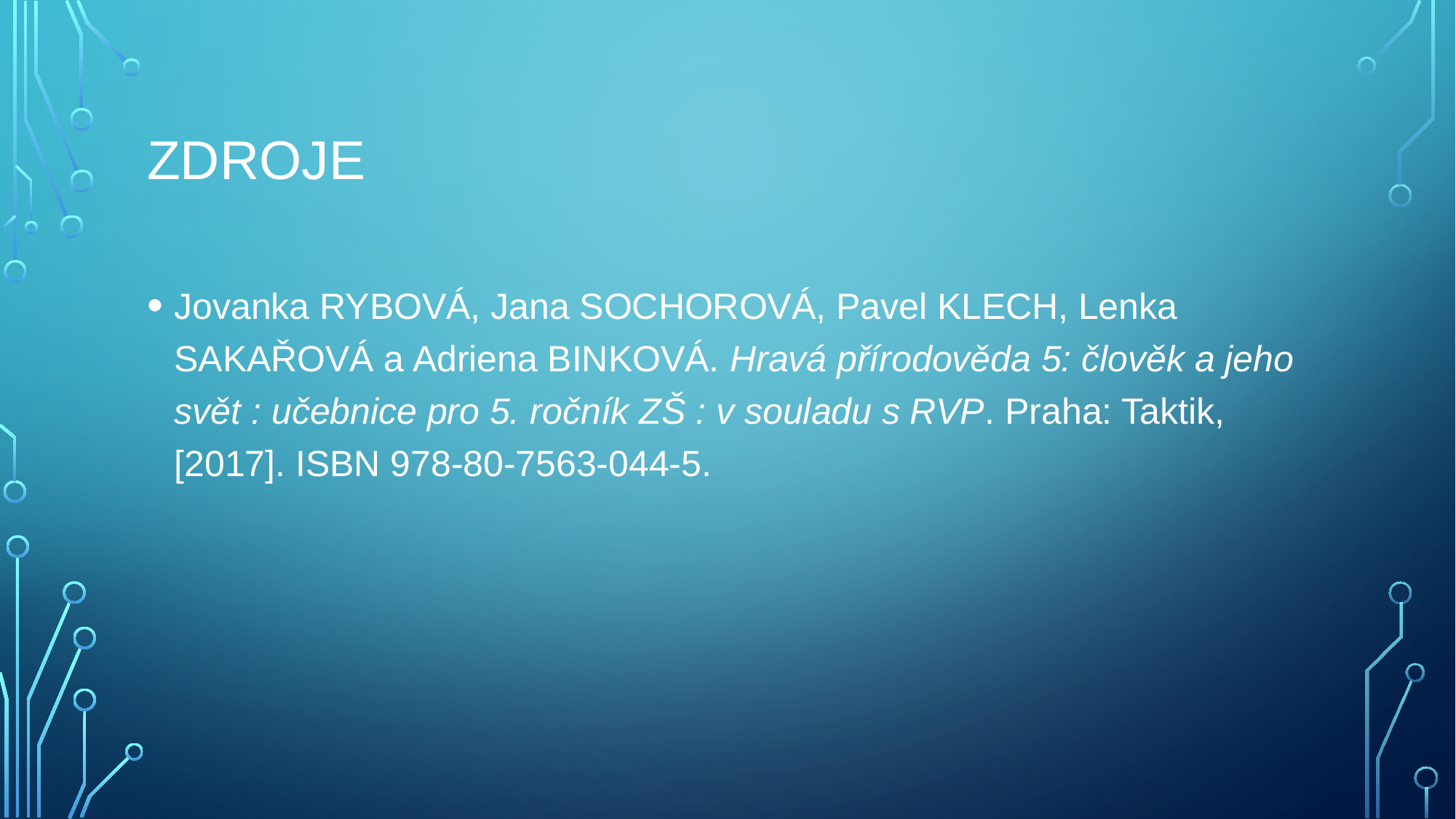

# zdroje
Jovanka RYBOVÁ, Jana SOCHOROVÁ, Pavel KLECH, Lenka SAKAŘOVÁ a Adriena BINKOVÁ. Hravá přírodověda 5: člověk a jeho svět : učebnice pro 5. ročník ZŠ : v souladu s RVP. Praha: Taktik, [2017]. ISBN 978-80-7563-044-5.